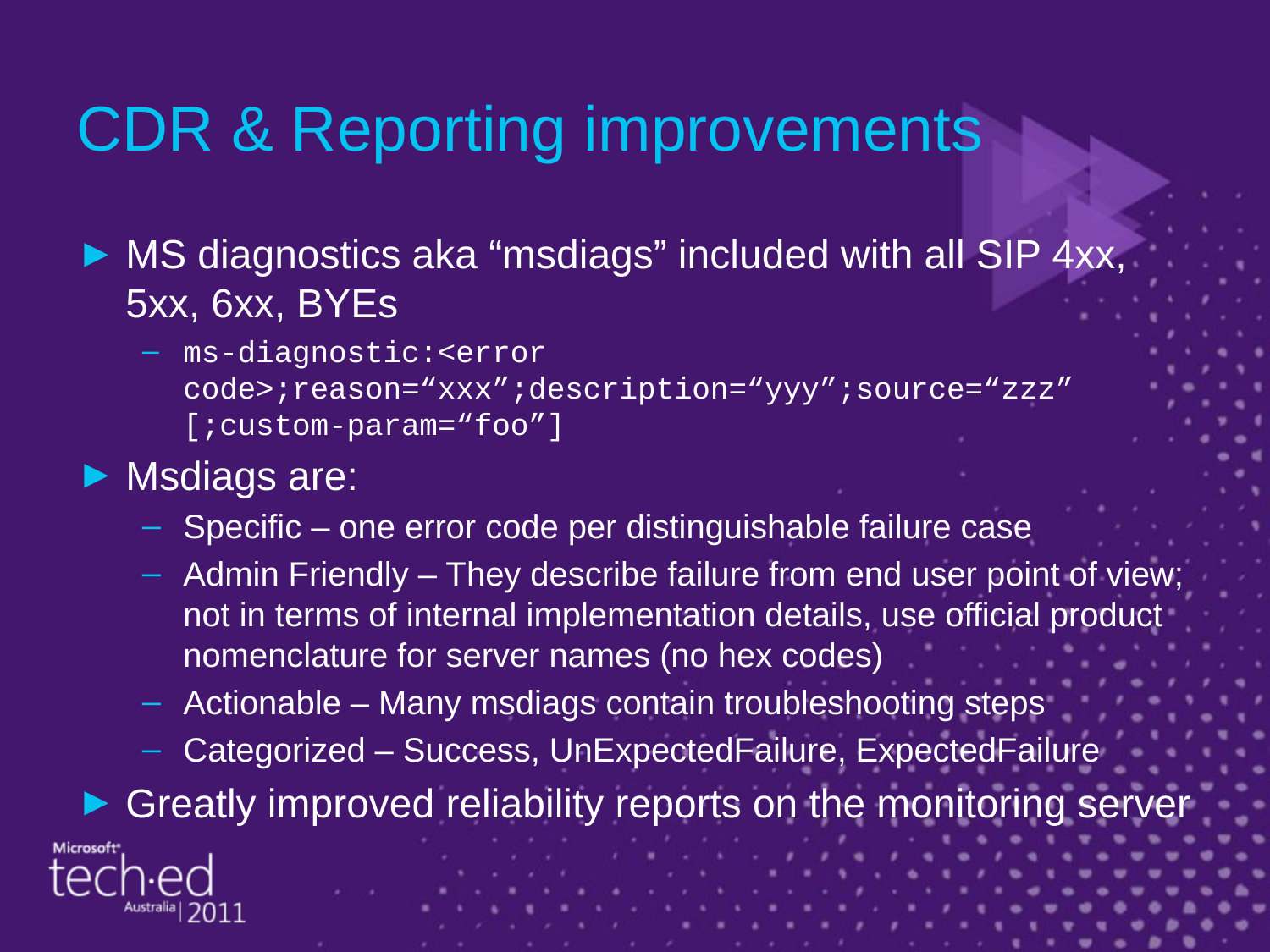

# CDR & Reporting improvements
MS diagnostics aka “msdiags” included with all SIP 4xx, 5xx, 6xx, BYEs
ms-diagnostic:<error code>;reason=“xxx”;description=“yyy”;source=“zzz” [;custom-param=“foo”]
Msdiags are:
Specific – one error code per distinguishable failure case
Admin Friendly – They describe failure from end user point of view; not in terms of internal implementation details, use official product nomenclature for server names (no hex codes)
Actionable – Many msdiags contain troubleshooting steps
Categorized – Success, UnExpectedFailure, ExpectedFailure
Greatly improved reliability reports on the monitoring server